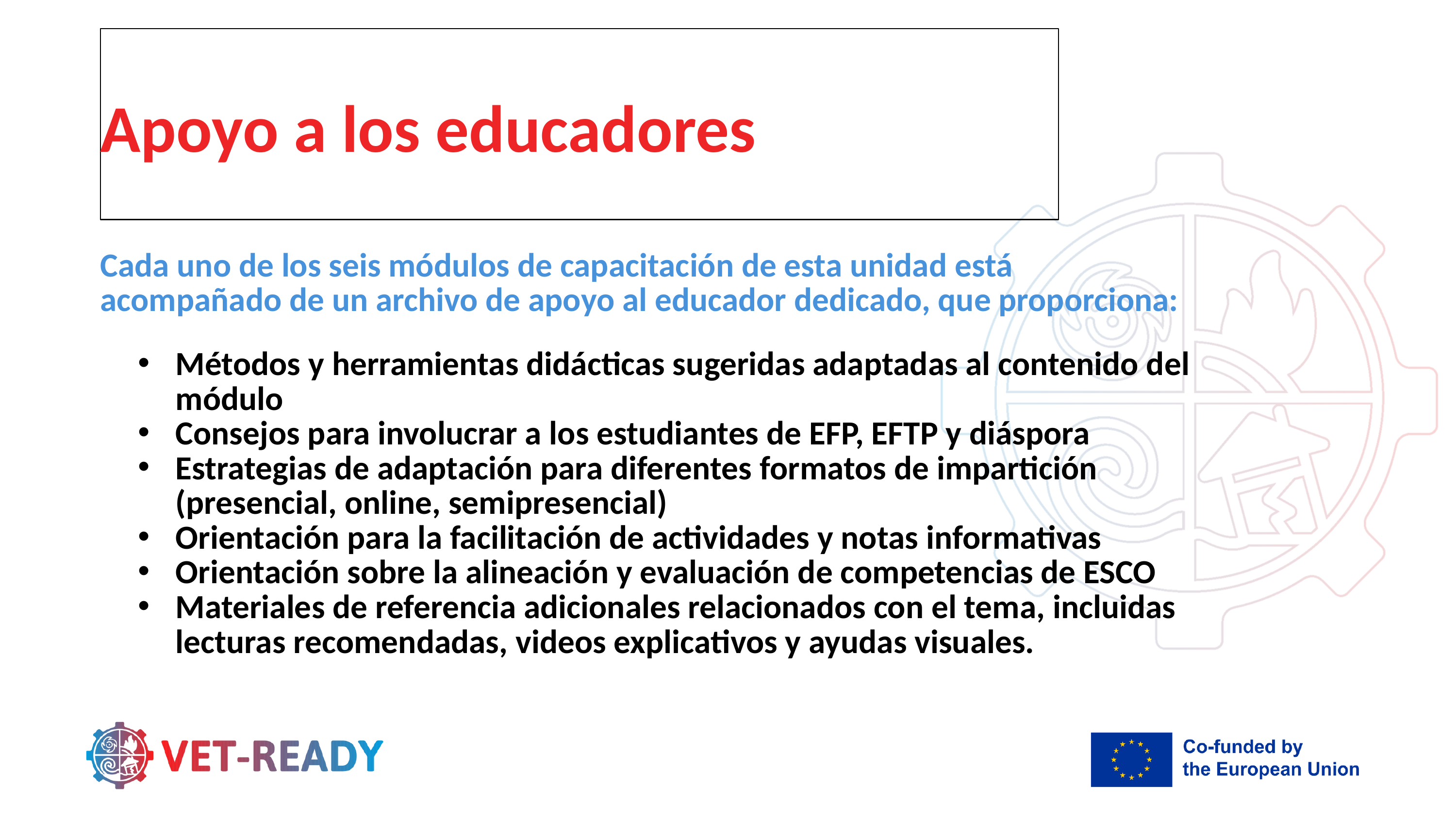

Apoyo a los educadores

Cada uno de los seis módulos de capacitación de esta unidad está acompañado de un archivo de apoyo al educador dedicado, que proporciona:

Métodos y herramientas didácticas sugeridas adaptadas al contenido del módulo
Consejos para involucrar a los estudiantes de EFP, EFTP y diáspora
Estrategias de adaptación para diferentes formatos de impartición (presencial, online, semipresencial)
Orientación para la facilitación de actividades y notas informativas
Orientación sobre la alineación y evaluación de competencias de ESCO
Materiales de referencia adicionales relacionados con el tema, incluidas lecturas recomendadas, videos explicativos y ayudas visuales.